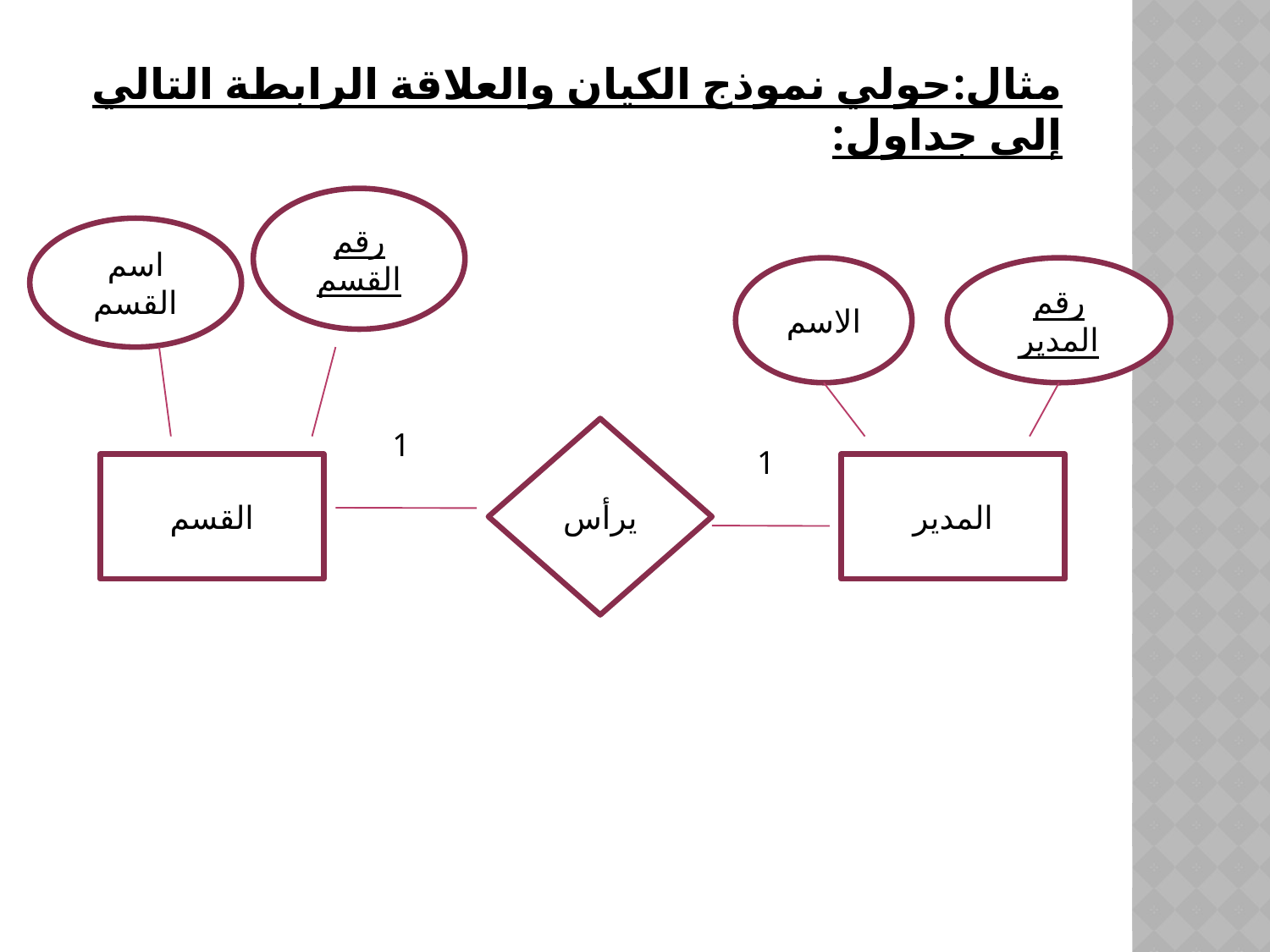

# مثال:حولي نموذج الكيان والعلاقة الرابطة التالي إلى جداول:
رقم القسم
اسم القسم
رقم المدير
يرأس
القسم
المدير
الاسم
1
1